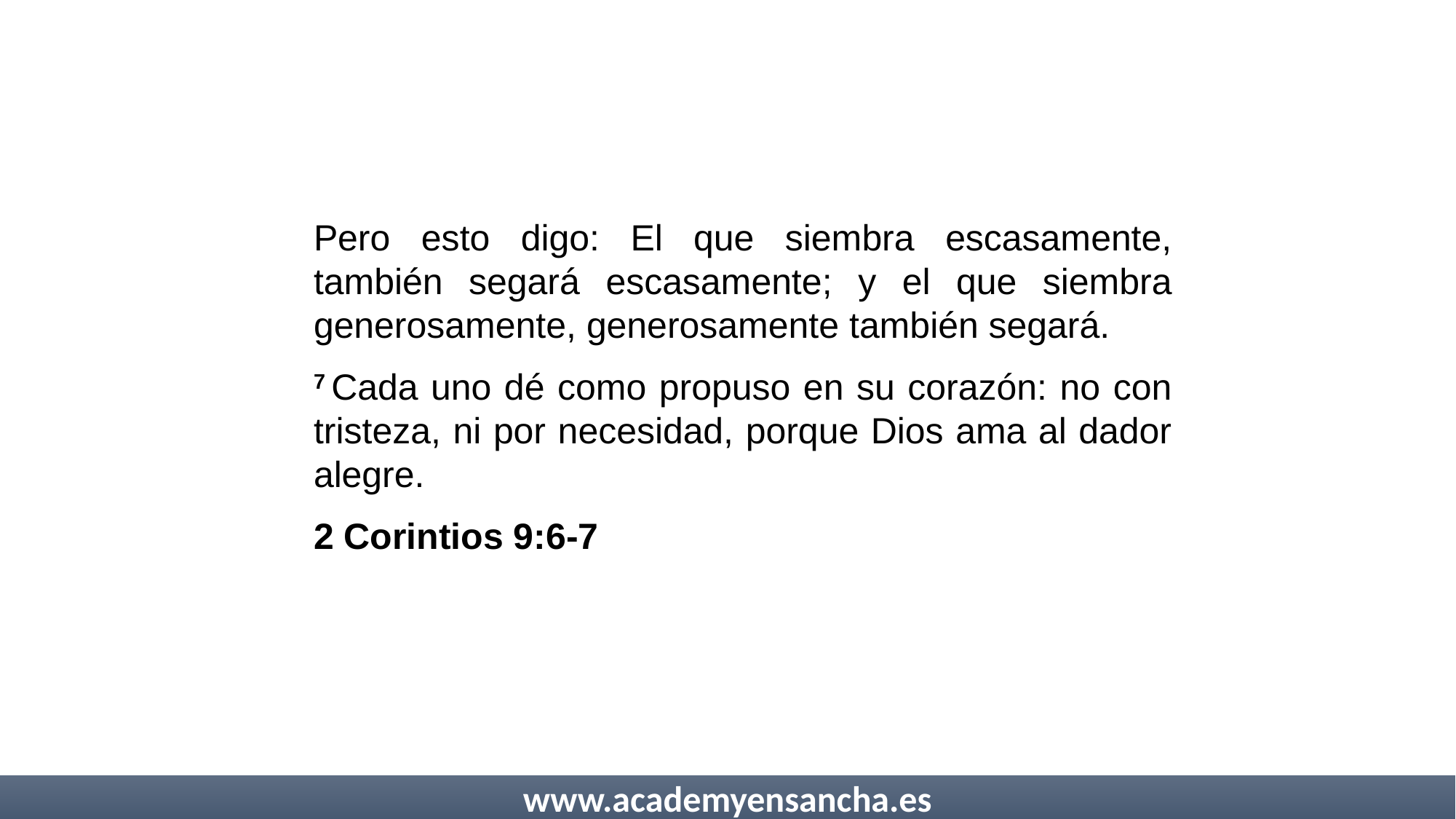

Pero esto digo: El que siembra escasamente, también segará escasamente; y el que siembra generosamente, generosamente también segará.
7 Cada uno dé como propuso en su corazón: no con tristeza, ni por necesidad, porque Dios ama al dador alegre.
2 Corintios 9:6-7